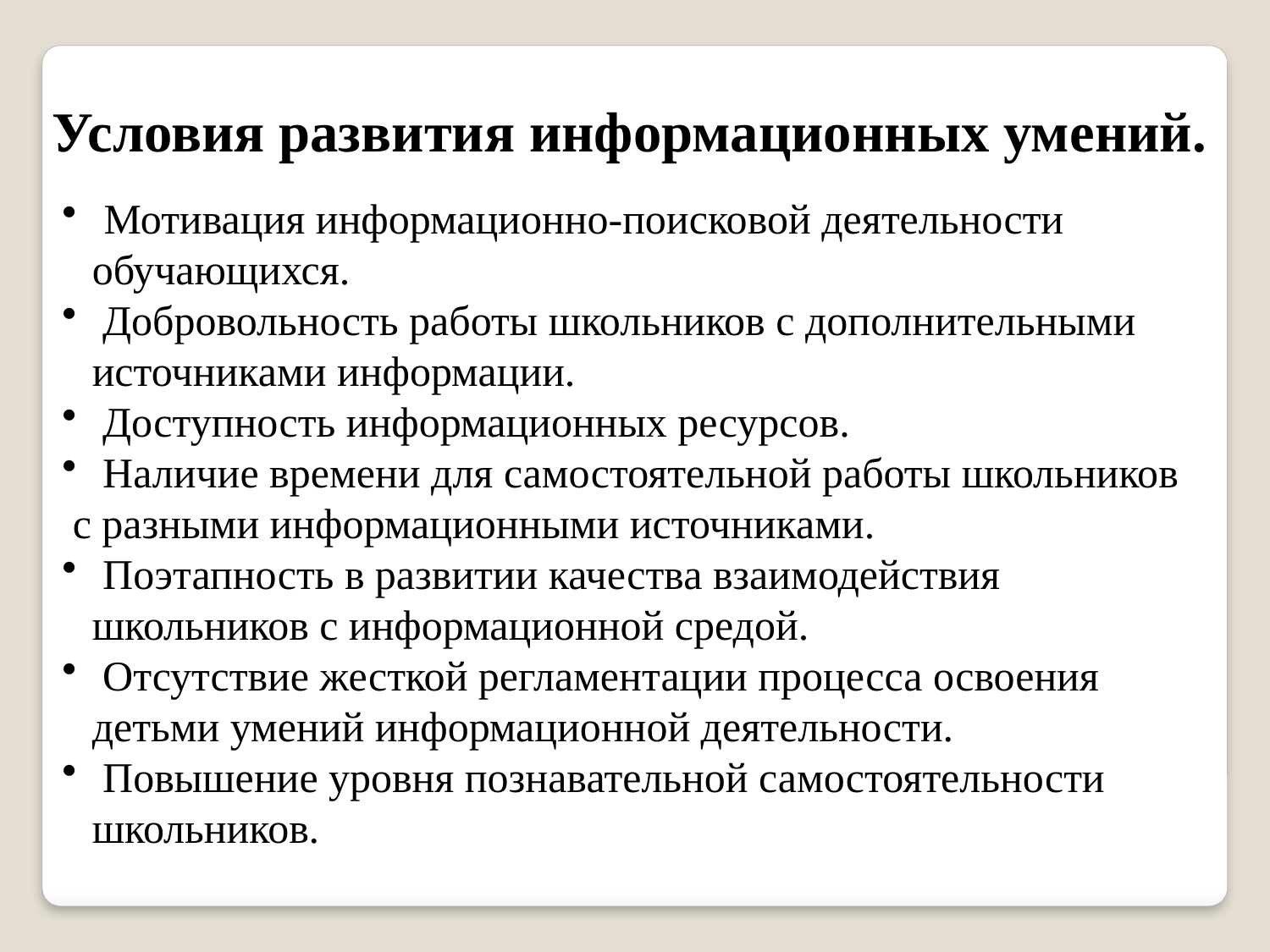

Условия развития информационных умений.
 Мотивация информационно-поисковой деятельности обучающихся.
 Добровольность работы школьников с дополнительными источниками информации.
 Доступность информационных ресурсов.
 Наличие времени для самостоятельной работы школьников
 с разными информационными источниками.
 Поэтапность в развитии качества взаимодействия школьников с информационной средой.
 Отсутствие жесткой регламентации процесса освоения детьми умений информационной деятельности.
 Повышение уровня познавательной самостоятельности школьников.